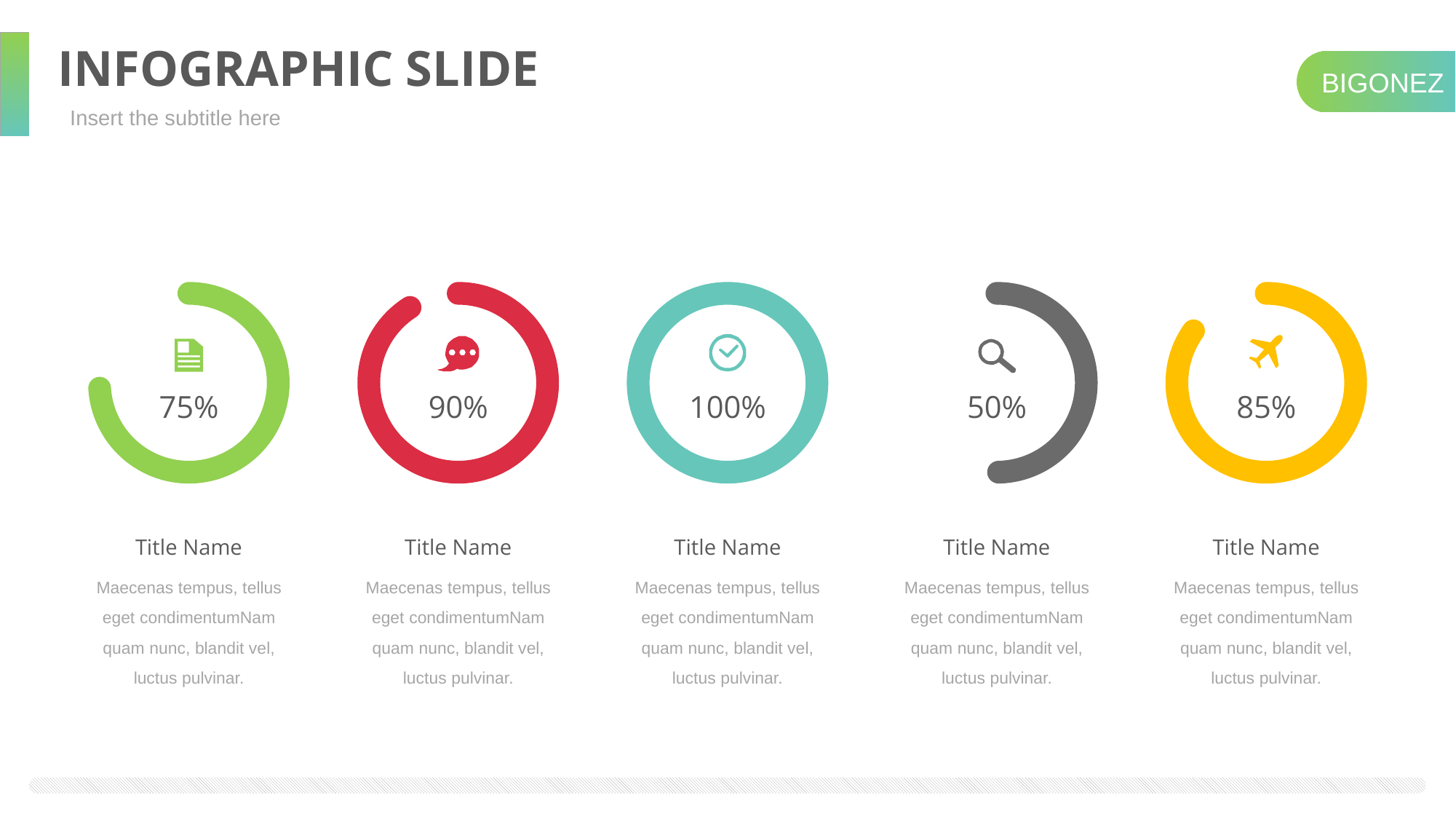

INFOGRAPHIC SLIDE
BIGONEZ
Insert the subtitle here

75%
90%
100%
50%
85%
Title Name
Title Name
Title Name
Title Name
Title Name
Maecenas tempus, tellus eget condimentumNam quam nunc, blandit vel, luctus pulvinar.
Maecenas tempus, tellus eget condimentumNam quam nunc, blandit vel, luctus pulvinar.
Maecenas tempus, tellus eget condimentumNam quam nunc, blandit vel, luctus pulvinar.
Maecenas tempus, tellus eget condimentumNam quam nunc, blandit vel, luctus pulvinar.
Maecenas tempus, tellus eget condimentumNam quam nunc, blandit vel, luctus pulvinar.